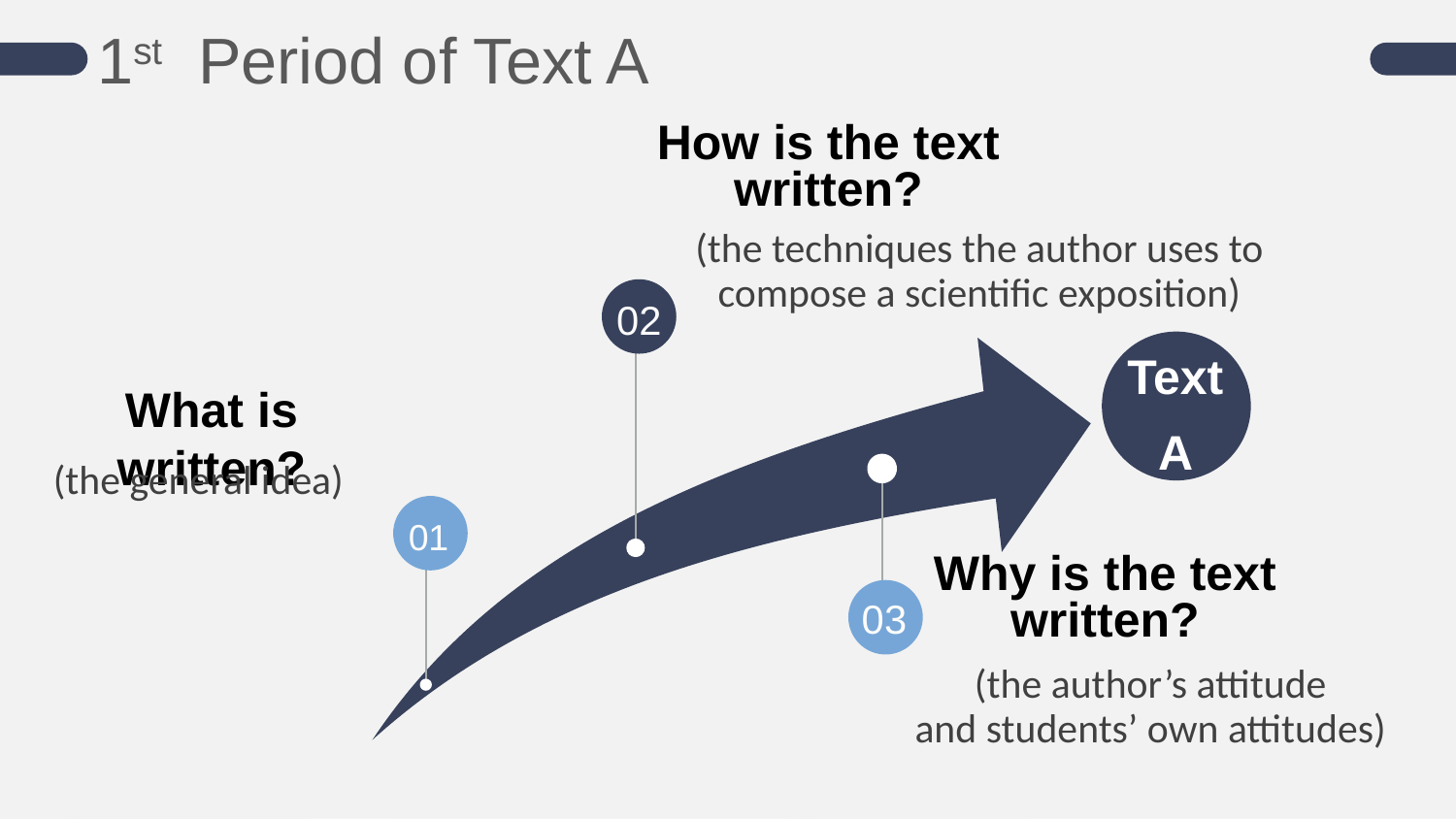

1st  Period of Text A

How is the text written?
(the techniques the author uses to compose a scientific exposition)

02

Text A

What is written?
(the general idea)

01

Why is the text written?

03
(the author’s attitude
and students’ own attitudes)